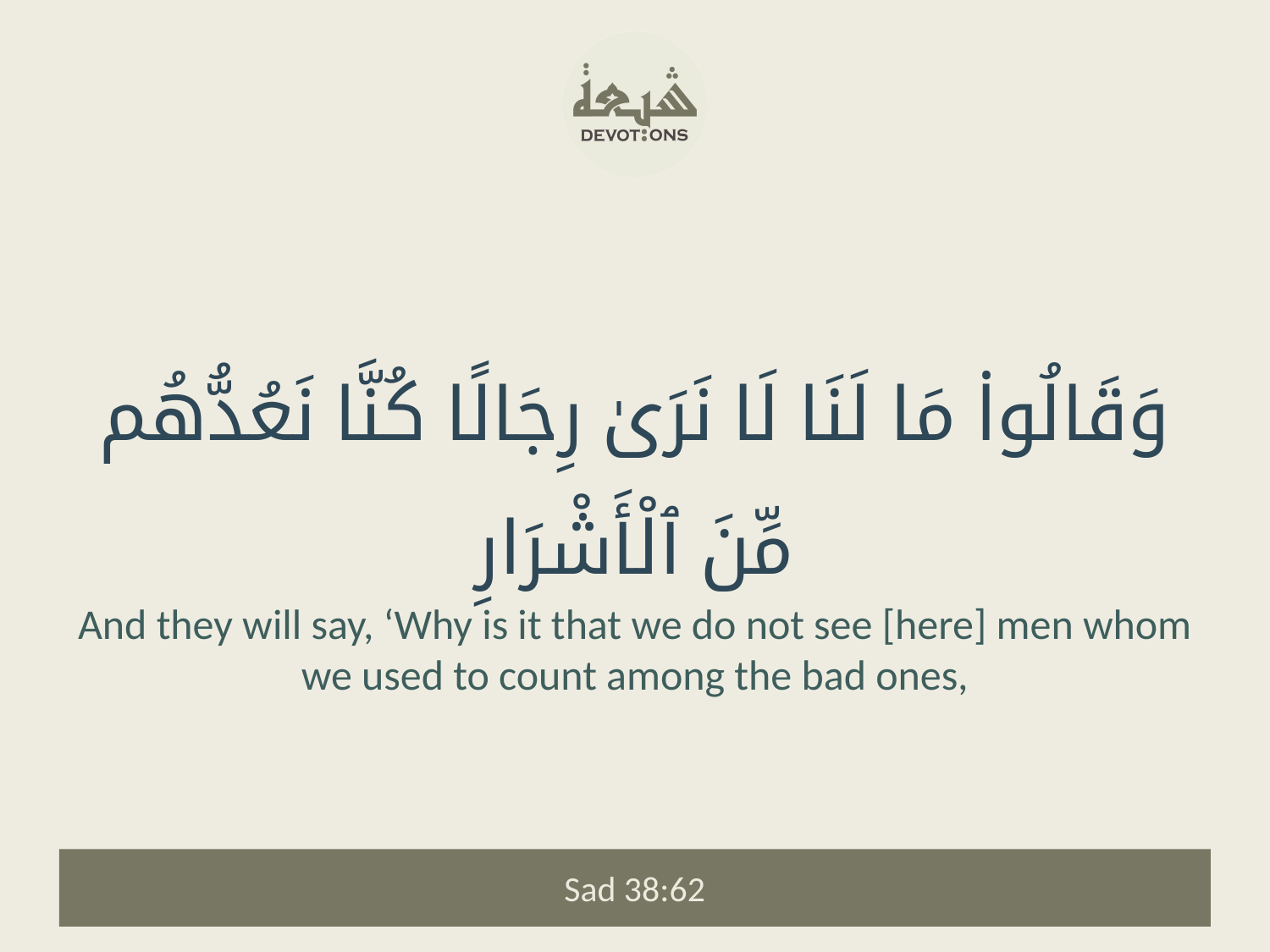

وَقَالُوا۟ مَا لَنَا لَا نَرَىٰ رِجَالًا كُنَّا نَعُدُّهُم مِّنَ ٱلْأَشْرَارِ
And they will say, ‘Why is it that we do not see [here] men whom we used to count among the bad ones,
Sad 38:62